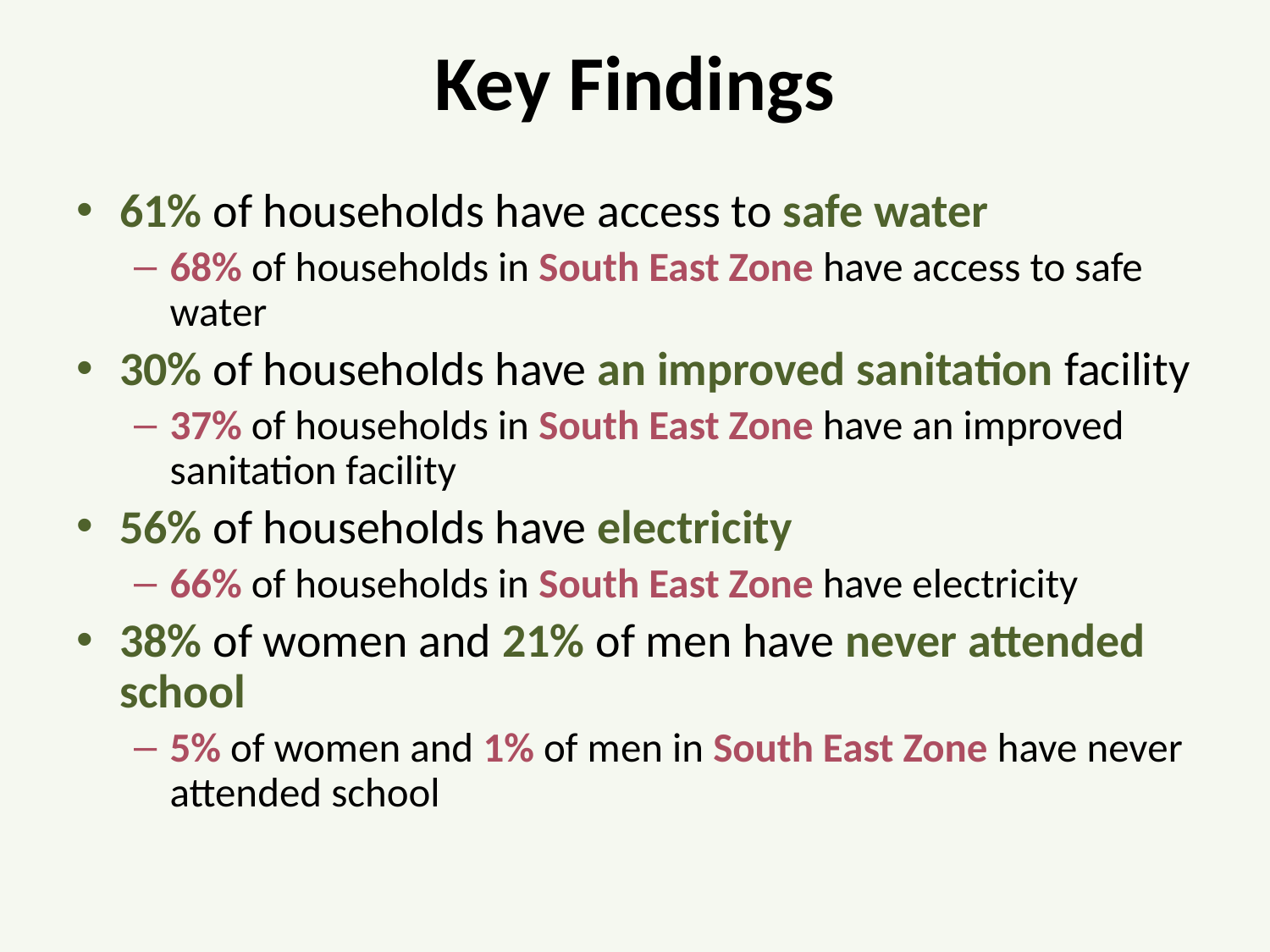

# Key Findings
61% of households have access to safe water
68% of households in South East Zone have access to safe water
30% of households have an improved sanitation facility
37% of households in South East Zone have an improved sanitation facility
56% of households have electricity
66% of households in South East Zone have electricity
38% of women and 21% of men have never attended school
5% of women and 1% of men in South East Zone have never attended school